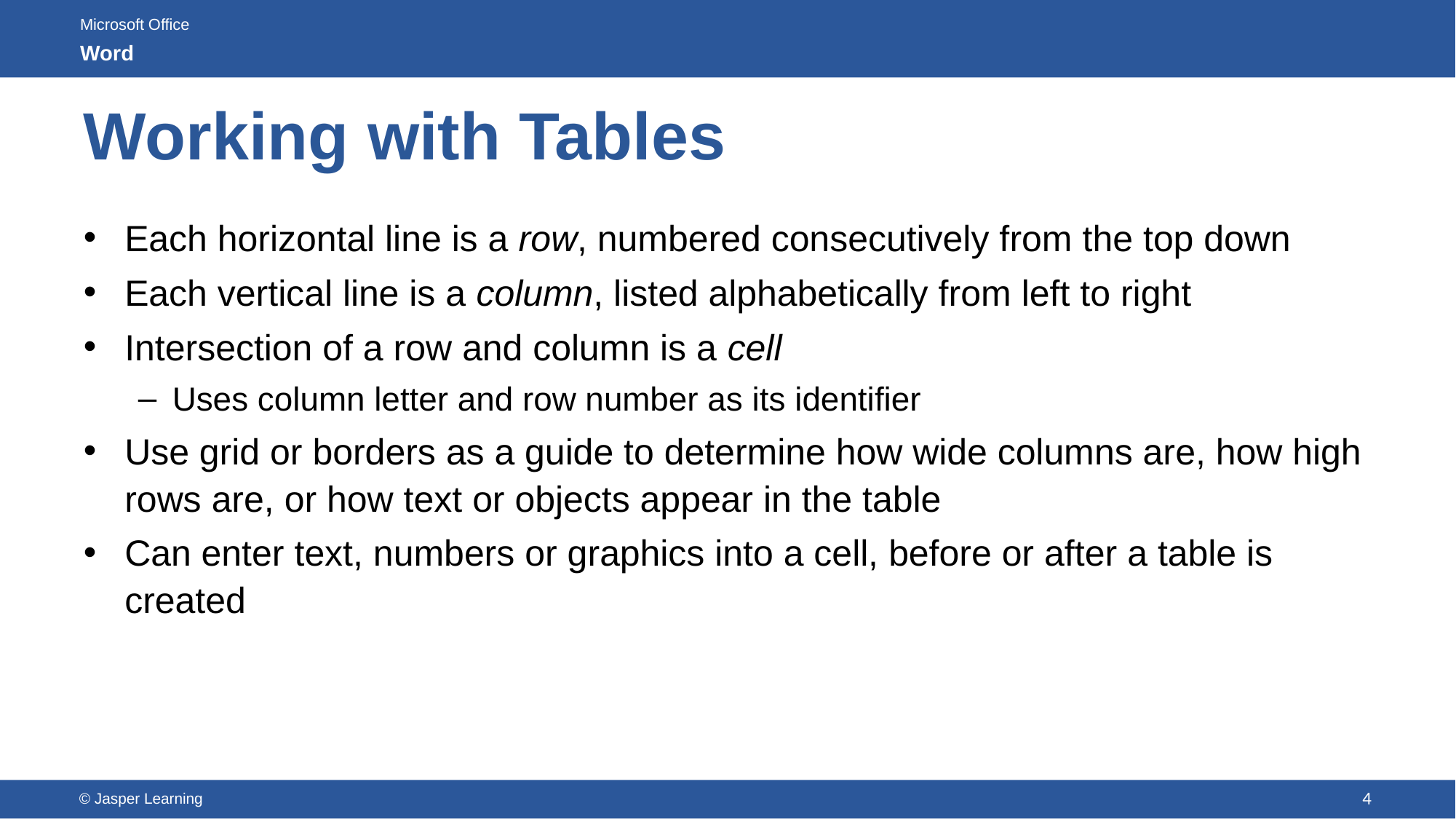

# Working with Tables
Each horizontal line is a row, numbered consecutively from the top down
Each vertical line is a column, listed alphabetically from left to right
Intersection of a row and column is a cell
Uses column letter and row number as its identifier
Use grid or borders as a guide to determine how wide columns are, how high rows are, or how text or objects appear in the table
Can enter text, numbers or graphics into a cell, before or after a table is created
4
© Jasper Learning